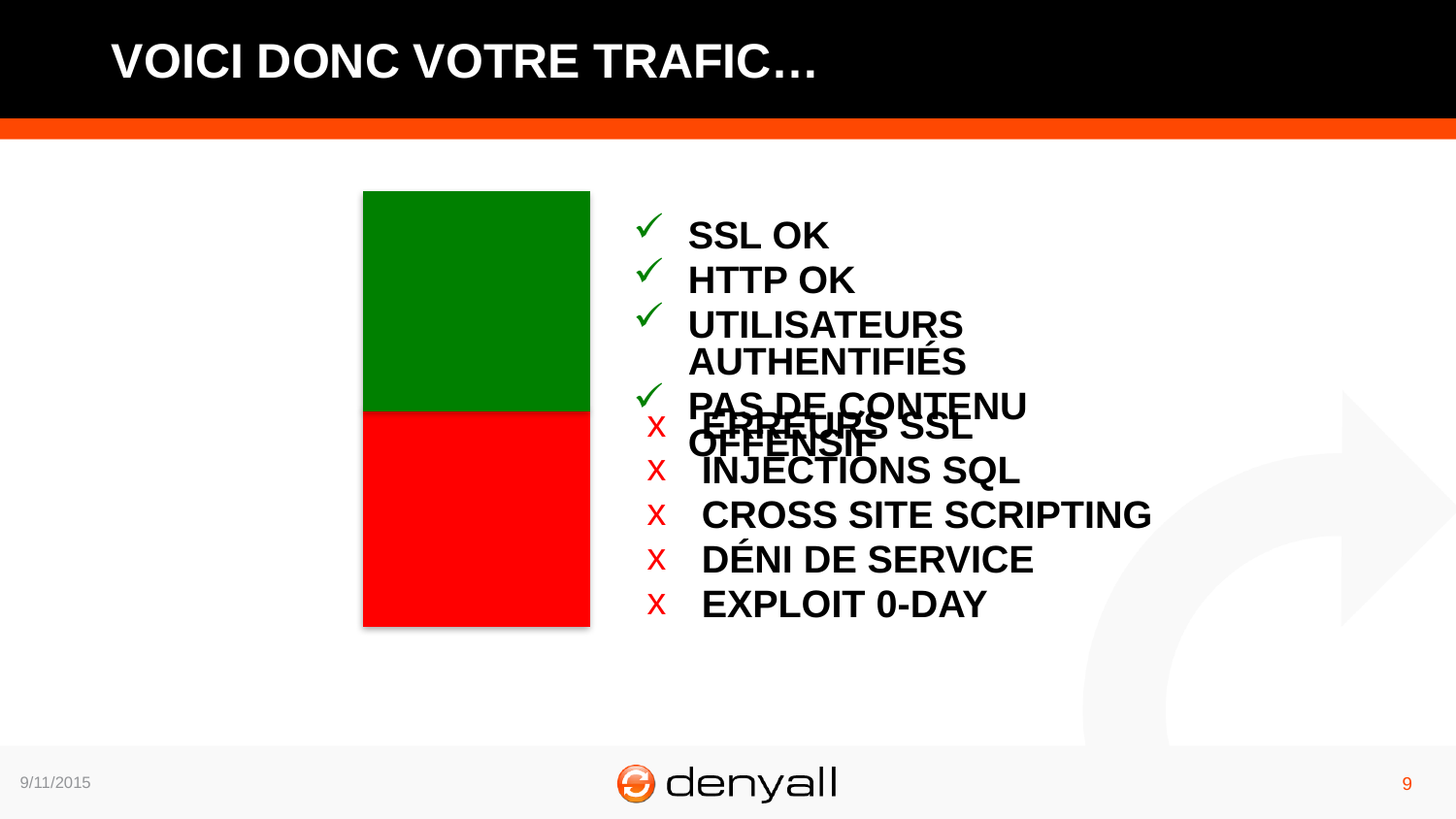

# Voici donc votre trafic…

SSL OK
HTTP OK
Utilisateurs authentifiés
Pas de contenu offensif
Erreurs SSL
Injections SQL
Cross Site Scripting
Déni de service
Exploit 0-Day